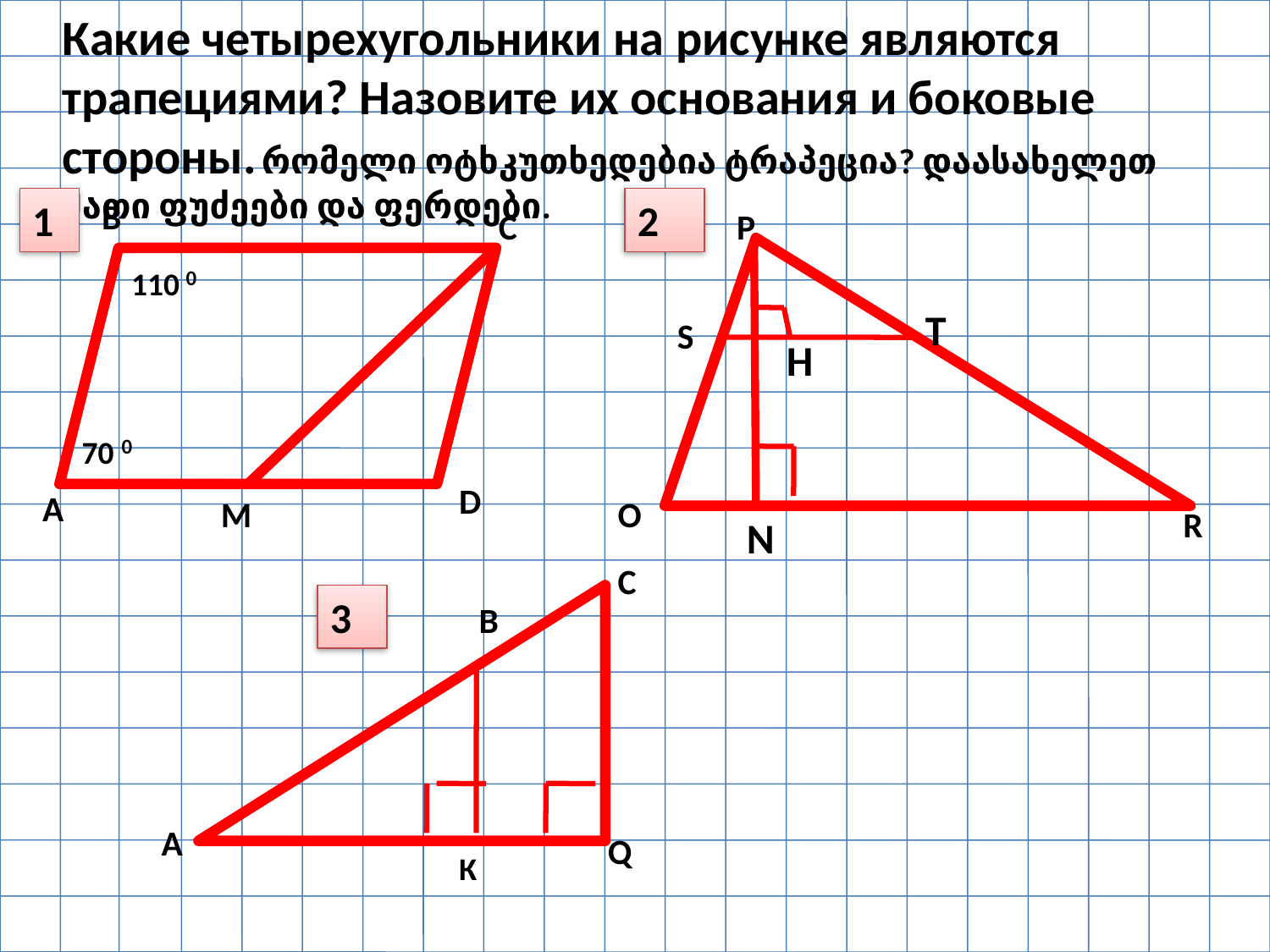

Какие четырехугольники на рисунке являются трапециями? Назовите их основания и боковые стороны. რომელი ოტხკუთხედებია ტრაპეცია? დაასახელეთ მათი ფუძეები და ფერდები.
1
В
2
С
Р

110
0
T
S

H
70
0
D
А
М
О
R
N
С

3
В
А
Q
К